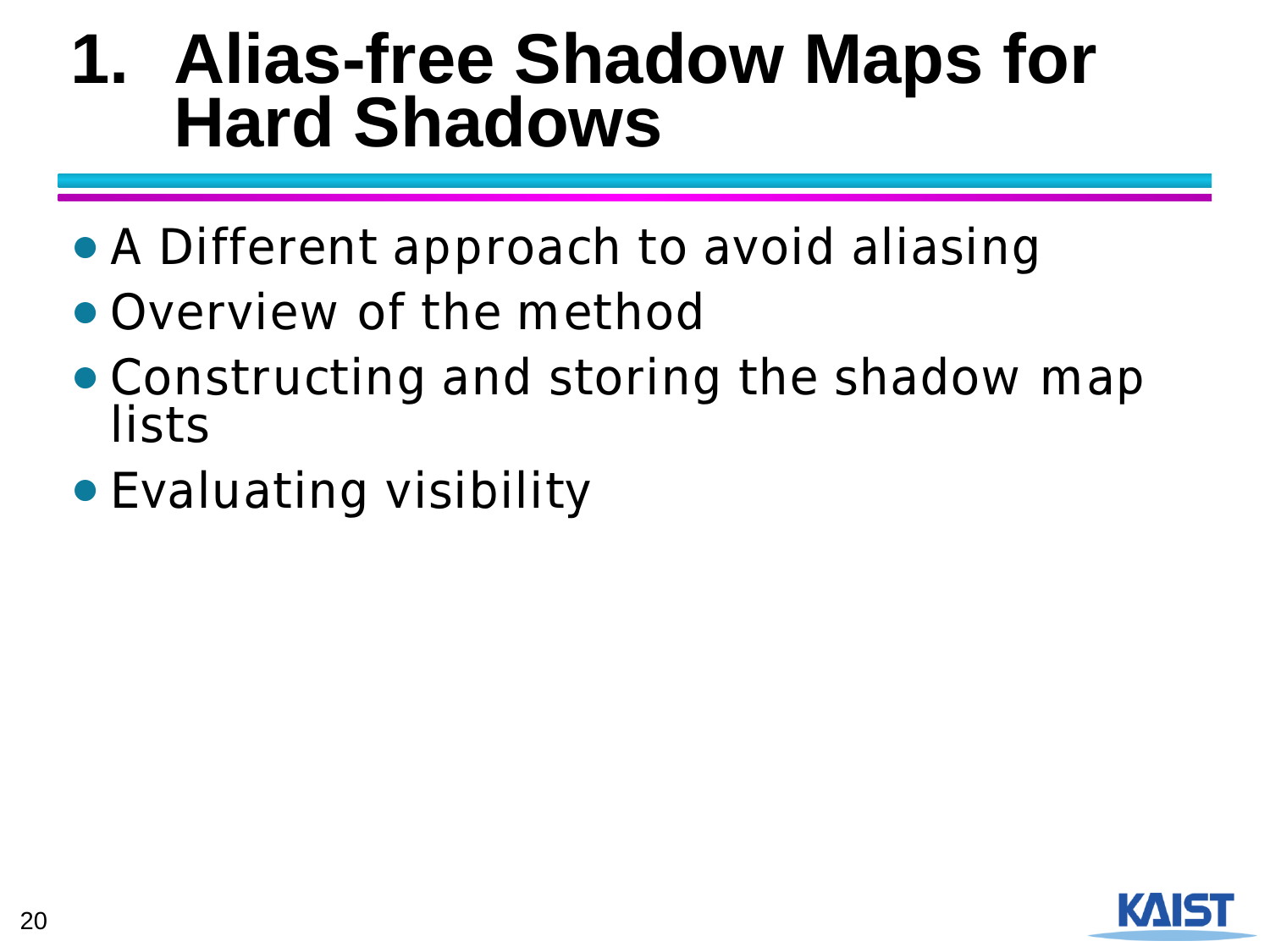

# Alias-free Shadow Maps for Hard Shadows
A Different approach to avoid aliasing
Overview of the method
Constructing and storing the shadow map lists
Evaluating visibility